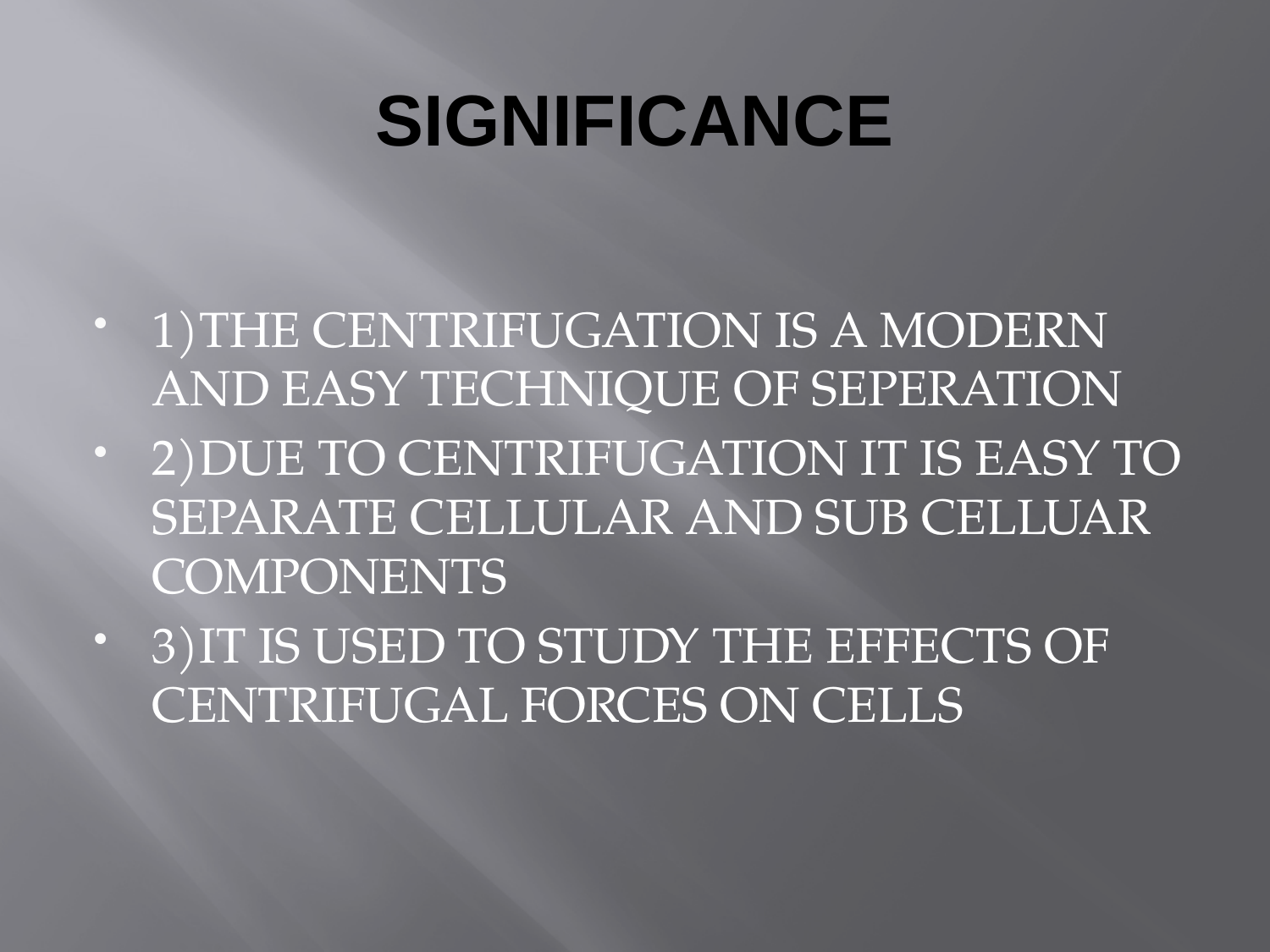

# SIGNIFICANCE

1)THE CENTRIFUGATION IS A MODERN AND EASY TECHNIQUE OF SEPERATION
2)DUE TO CENTRIFUGATION IT IS EASY TO SEPARATE CELLULAR AND SUB CELLUAR COMPONENTS
3)IT IS USED TO STUDY THE EFFECTS OF CENTRIFUGAL FORCES ON CELLS